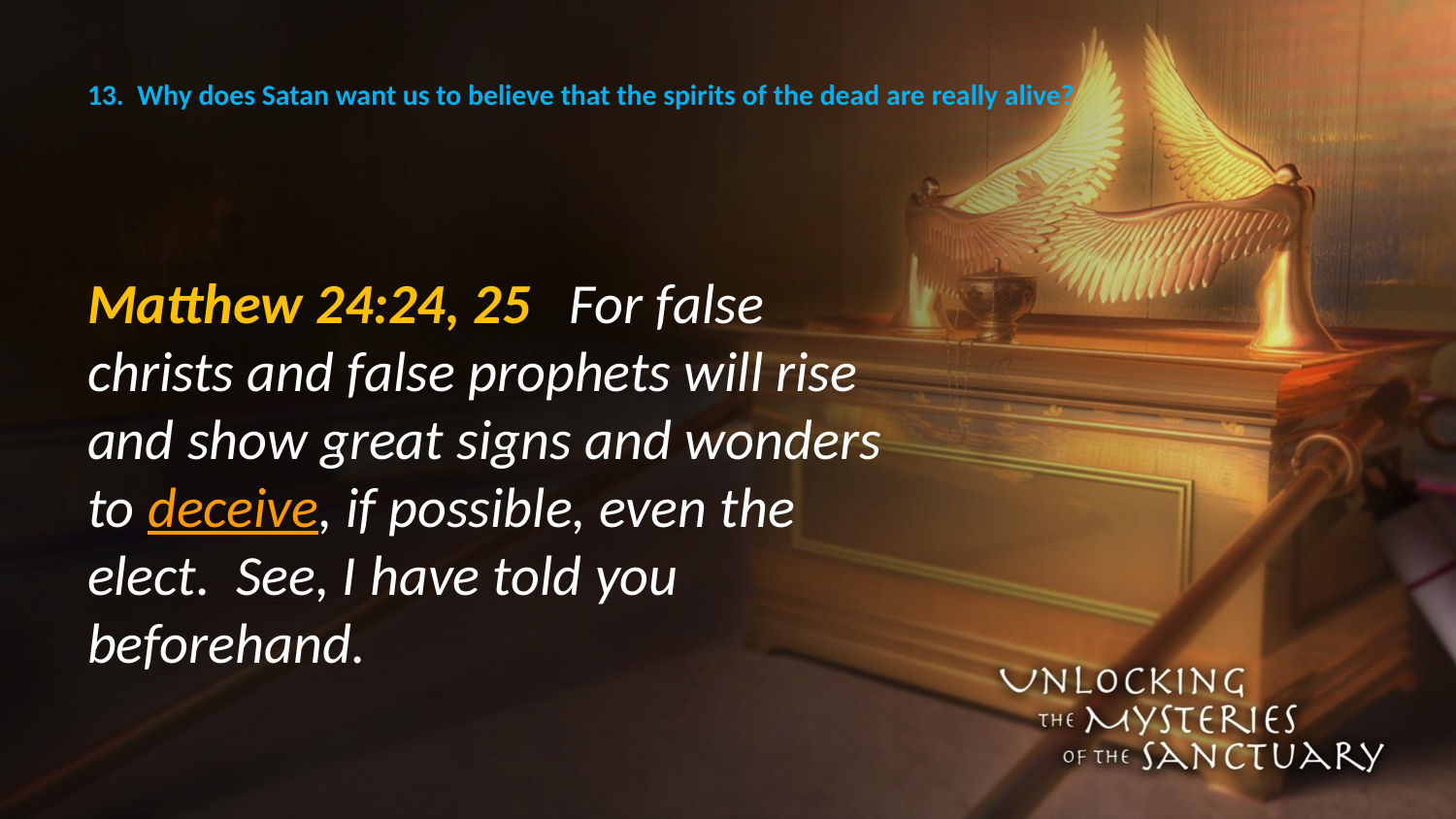

# 13.  Why does Satan want us to believe that the spirits of the dead are really alive?

Matthew 24:24, 25   For false christs and false prophets will rise and show great signs and wonders to deceive, if possible, even the elect.  See, I have told you beforehand.